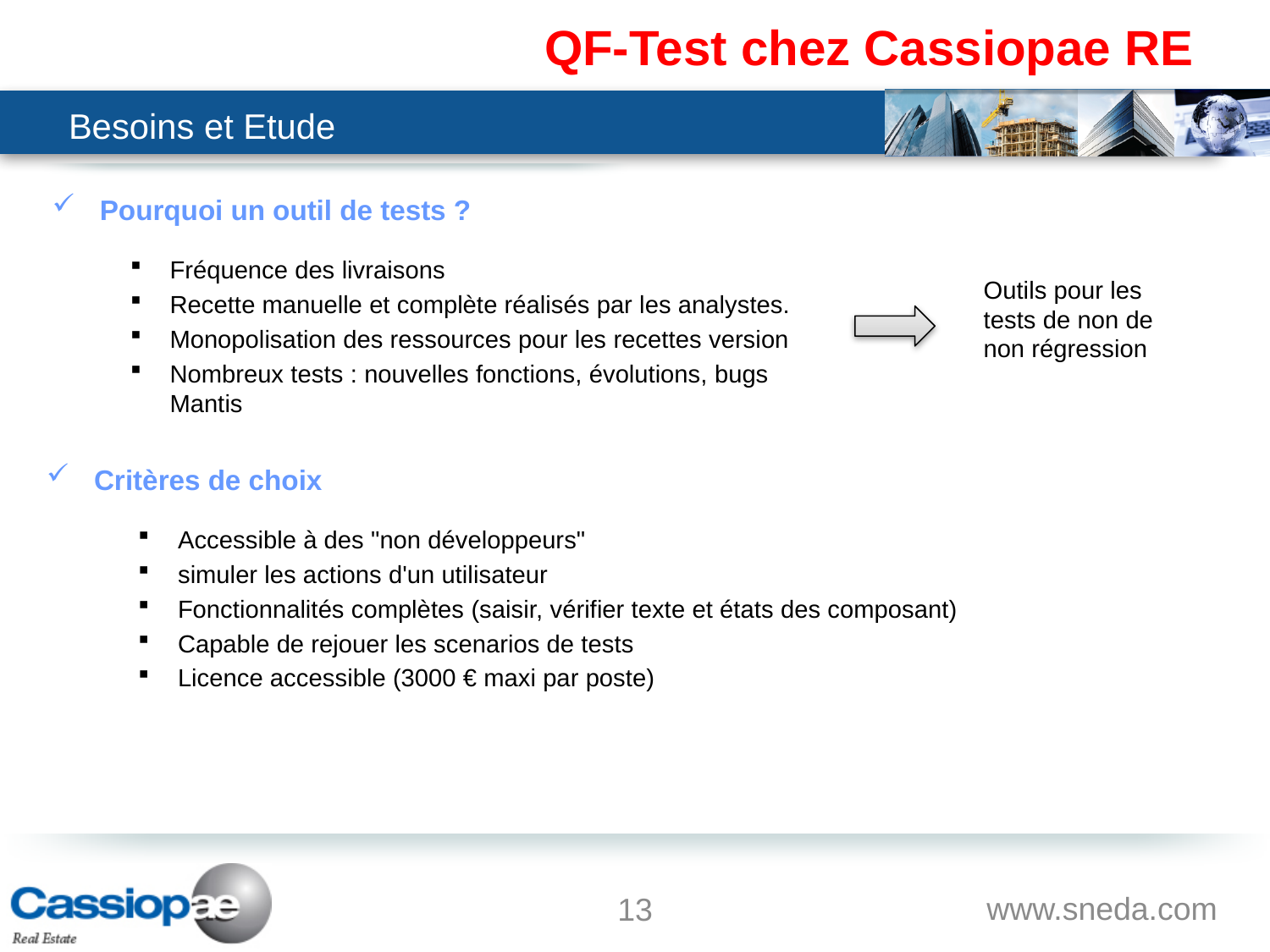

# QF-Test chez Cassiopae RE
Besoins et Etude

Pourquoi un outil de tests ?
Fréquence des livraisons
Recette manuelle et complète réalisés par les analystes.
Monopolisation des ressources pour les recettes version
Nombreux tests : nouvelles fonctions, évolutions, bugs Mantis
Outils pour les tests de non de non régression

Critères de choix
Accessible à des "non développeurs"
simuler les actions d'un utilisateur
Fonctionnalités complètes (saisir, vérifier texte et états des composant)
Capable de rejouer les scenarios de tests
Licence accessible (3000 € maxi par poste)